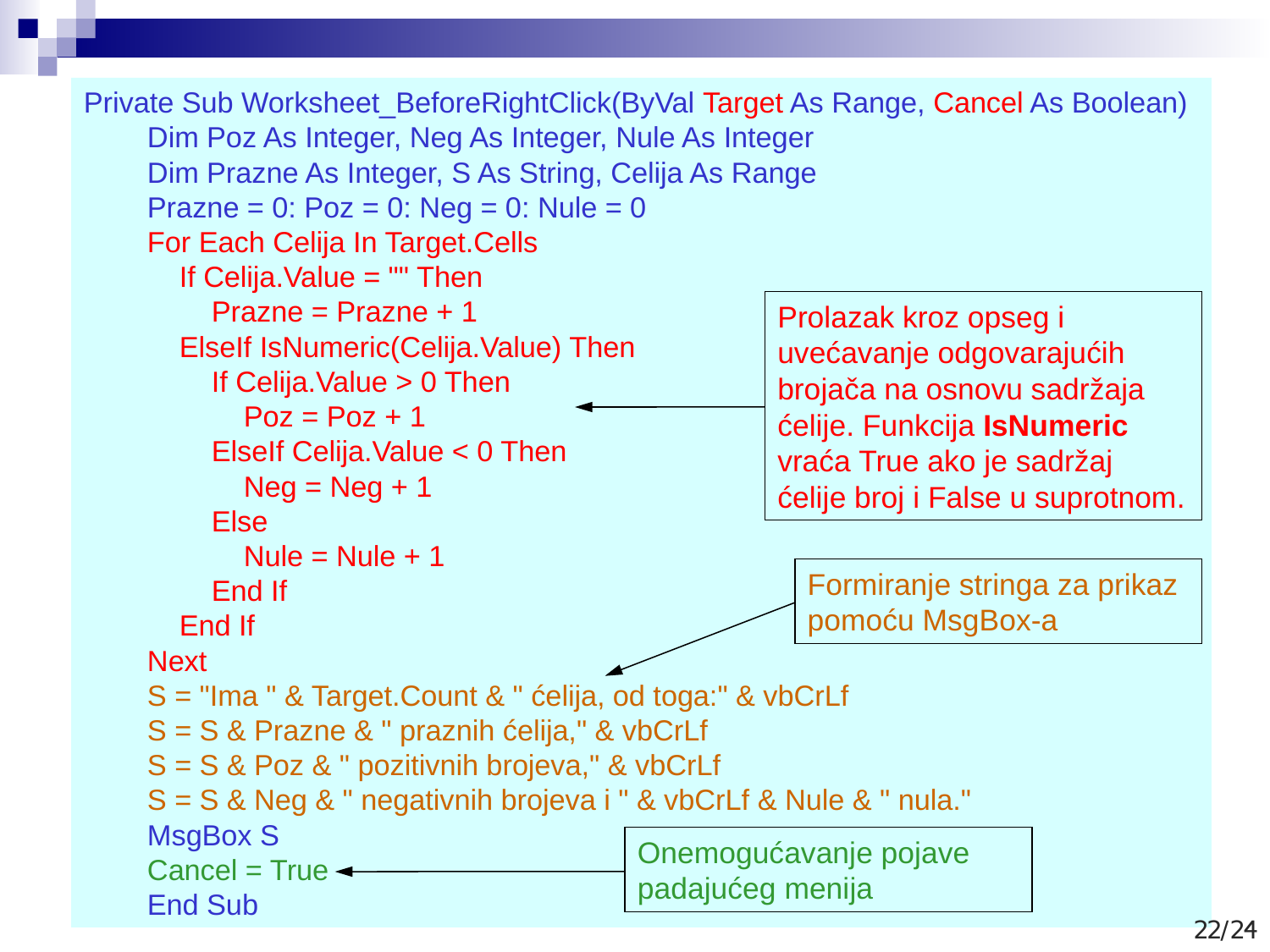

Private Sub Worksheet_BeforeRightClick(ByVal Target As Range, Cancel As Boolean)
Dim Poz As Integer, Neg As Integer, Nule As Integer
Dim Prazne As Integer, S As String, Celija As Range
Prazne = 0: Poz = 0: Neg = 0: Nule = 0
For Each Celija In Target.Cells
    If Celija.Value = "" Then
        Prazne = Prazne + 1
    ElseIf IsNumeric(Celija.Value) Then
        If Celija.Value > 0 Then
            Poz = Poz + 1
        ElseIf Celija.Value < 0 Then
            Neg = Neg + 1
        Else
            Nule = Nule + 1
        End If
    End If
Next
S = "Ima " & Target.Count & " ćelija, od toga:" & vbCrLf
S = S & Prazne & " praznih ćelija," & vbCrLf
S = S & Poz & " pozitivnih brojeva," & vbCrLf
S = S & Neg & " negativnih brojeva i " & vbCrLf & Nule & " nula."
MsgBox S
Cancel = True
End Sub
Prolazak kroz opseg i uvećavanje odgovarajućih brojača na osnovu sadržaja ćelije. Funkcija IsNumeric vraća True ako je sadržaj ćelije broj i False u suprotnom.

Formiranje stringa za prikaz pomoću MsgBox-a

Onemogućavanje pojave padajućeg menija

22/24